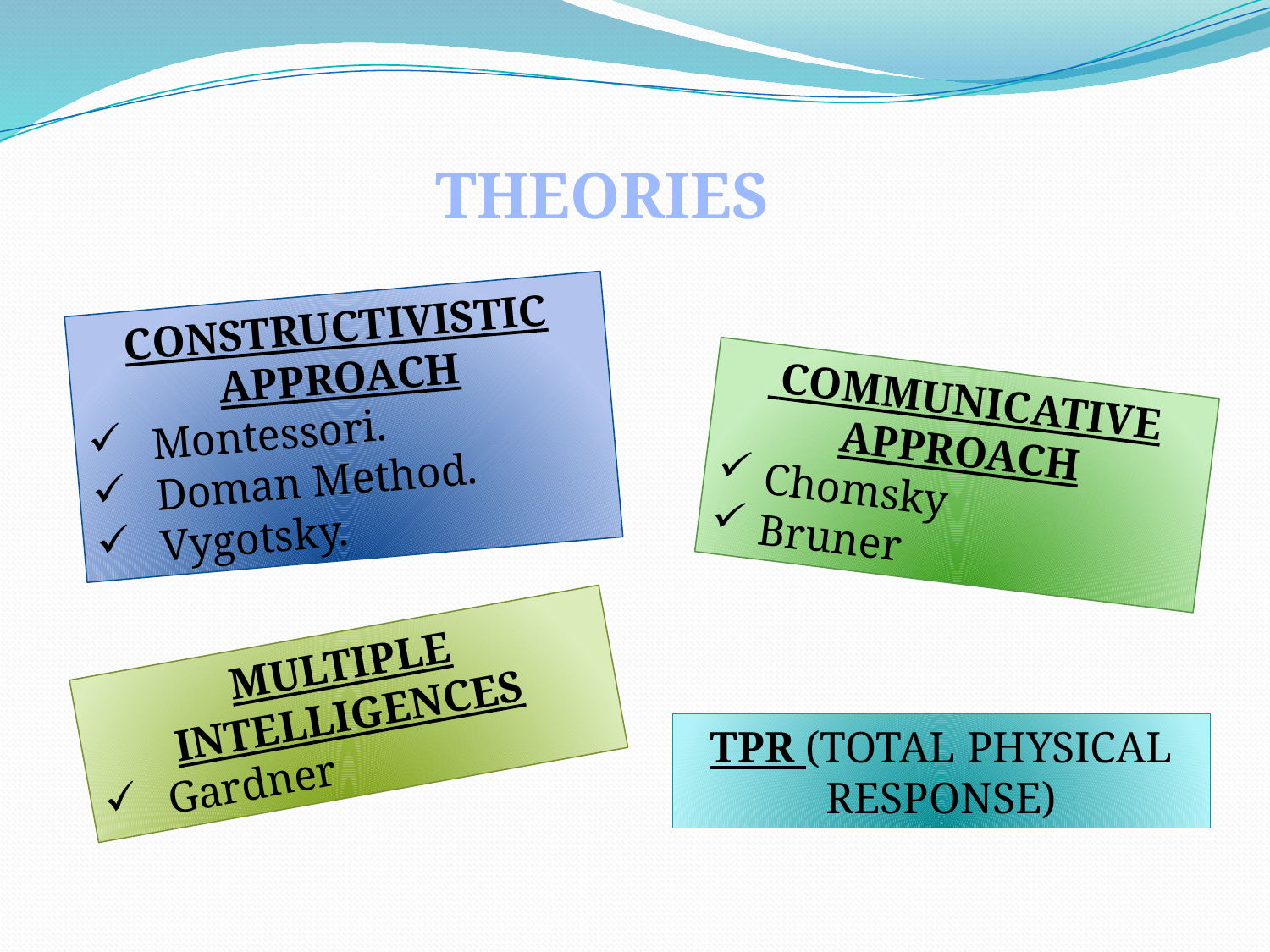

THEORIES
CONSTRUCTIVISTIC APPROACH
Montessori.
Doman Method.
Vygotsky.
 COMMUNICATIVE APPROACH
Chomsky
Bruner
MULTIPLE INTELLIGENCES
Gardner
TPR (TOTAL PHYSICAL RESPONSE)